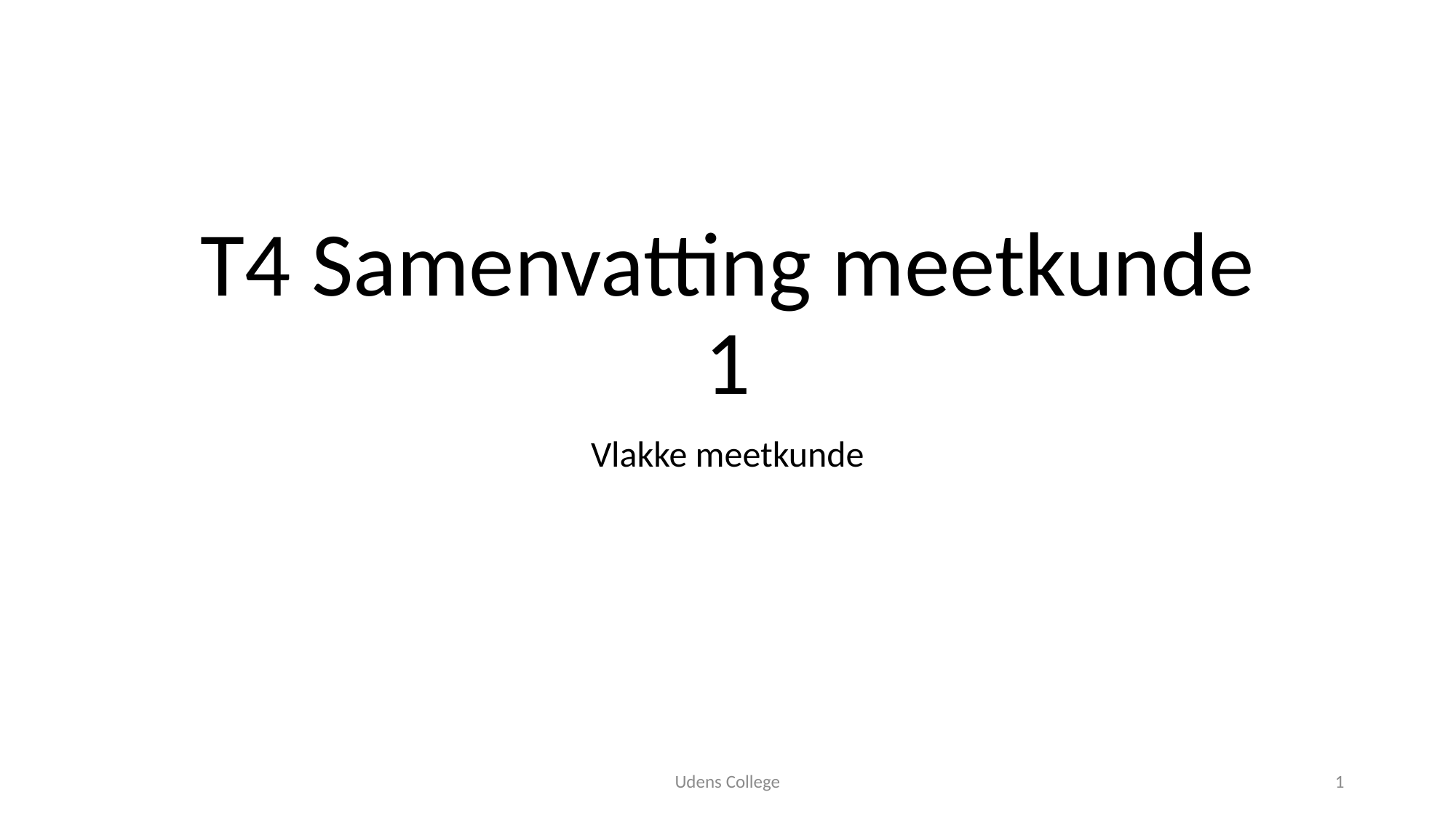

# T4 Samenvatting meetkunde 1
Vlakke meetkunde
Udens College
1